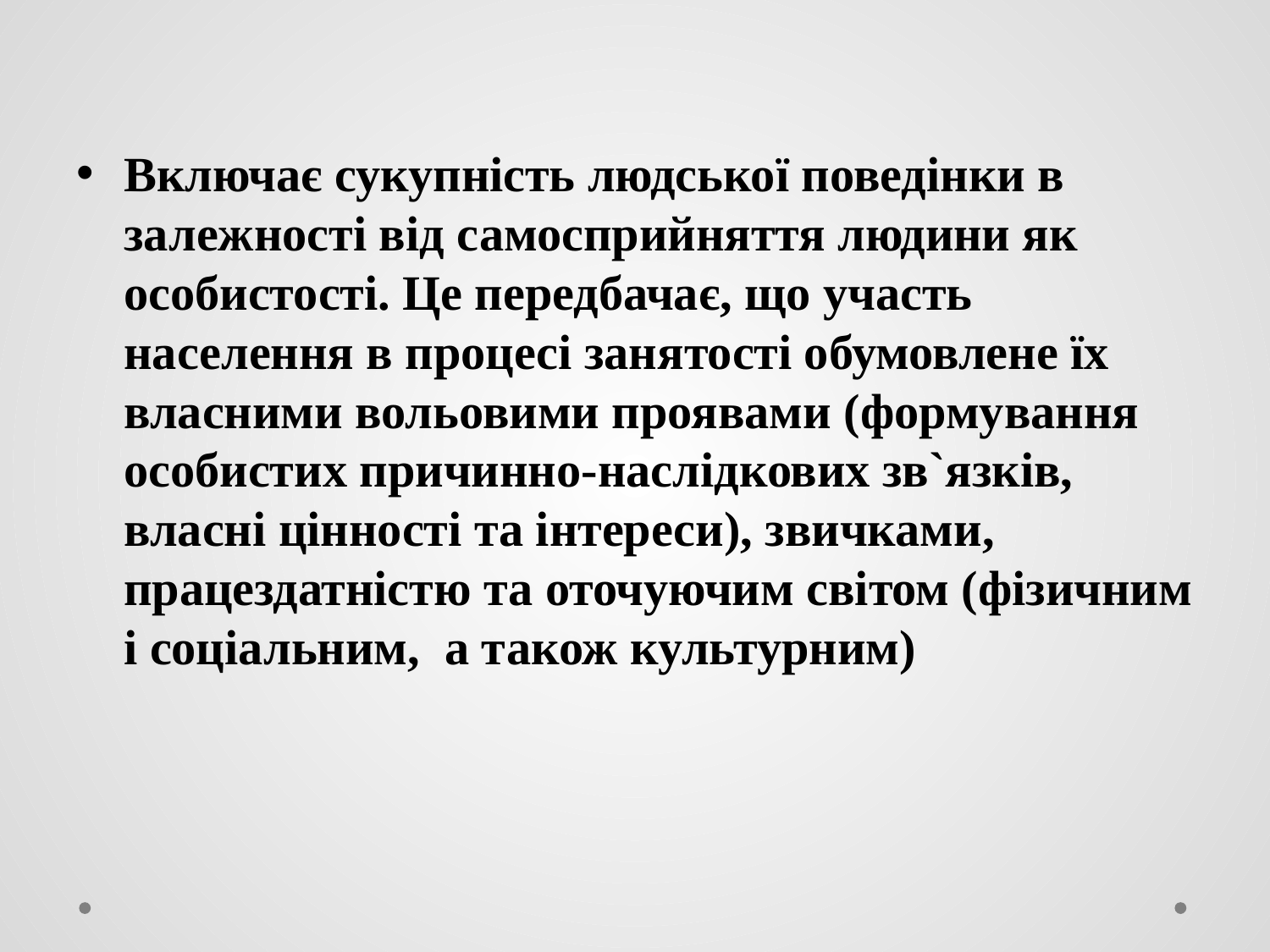

Включає сукупність людської поведінки в залежності від самосприйняття людини як особистості. Це передбачає, що участь населення в процесі занятості обумовлене їх власними вольовими проявами (формування особистих причинно-наслідкових зв`язків, власні цінності та інтереси), звичками, працездатністю та оточуючим світом (фізичним і соціальним,  а також культурним)